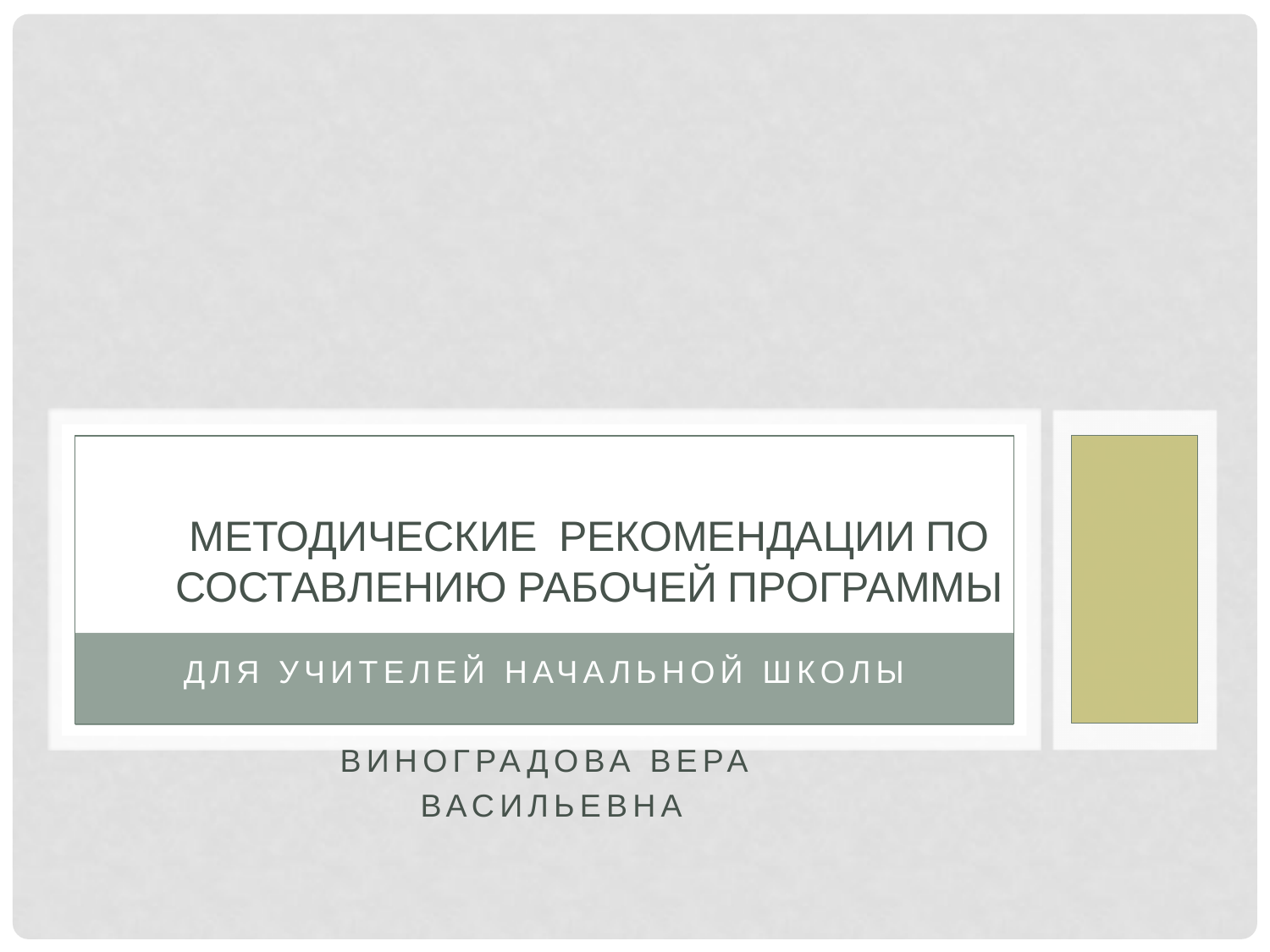

# Методические  Рекомендации по составлению рабочей программы
Для учителей начальной школы

Виноградова Вера
 васильевна